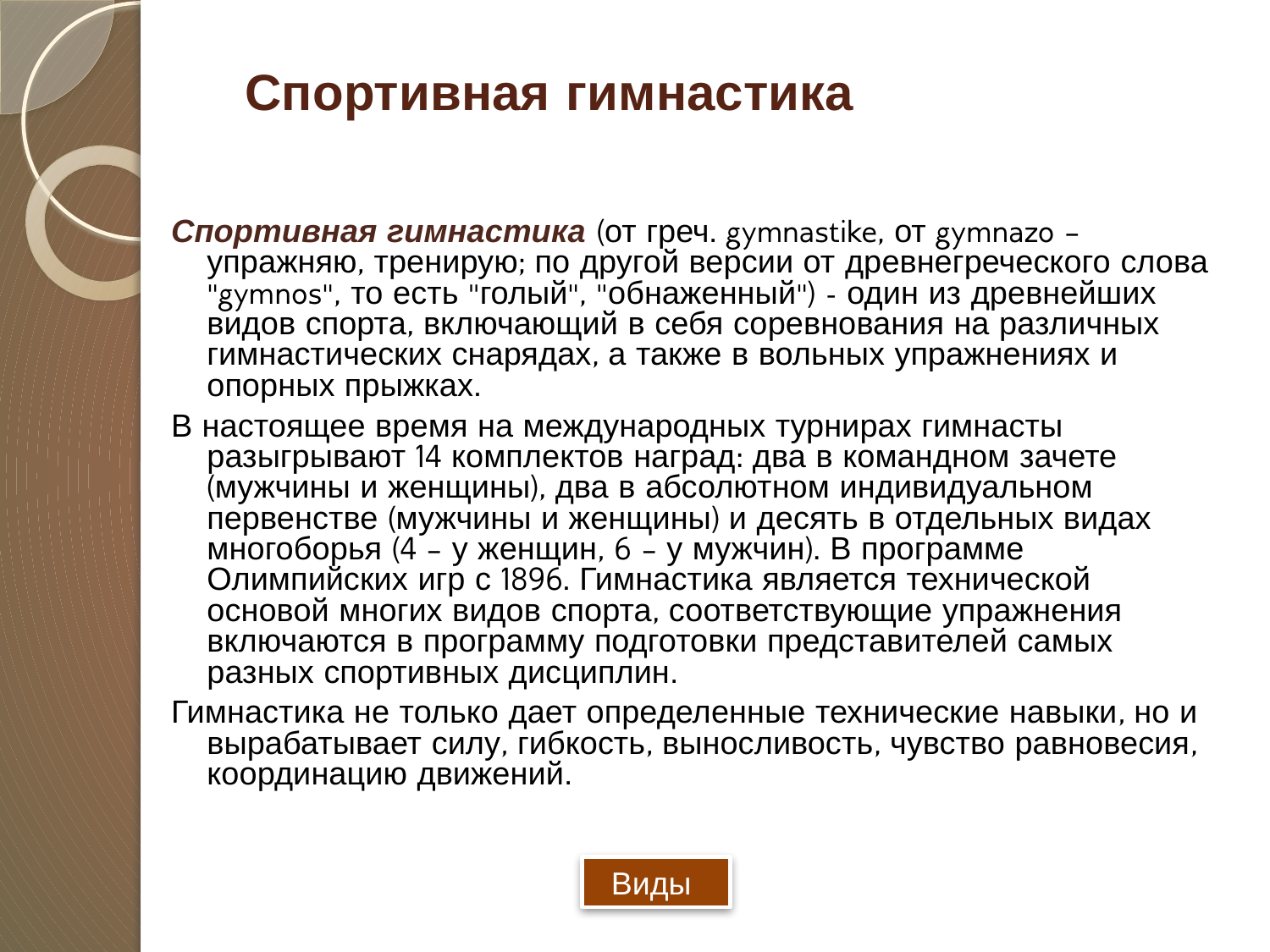

# Спортивная гимнастика
Спортивная гимнастика (от греч. gymnastike, от gymnazo – упражняю, тренирую; по другой версии от древнегреческого слова "gymnos", то есть "голый", "обнаженный") - один из древнейших видов спорта, включающий в себя соревнования на различных гимнастических снарядах, а также в вольных упражнениях и опорных прыжках.
В настоящее время на международных турнирах гимнасты разыгрывают 14 комплектов наград: два в командном зачете (мужчины и женщины), два в абсолютном индивидуальном первенстве (мужчины и женщины) и десять в отдельных видах многоборья (4 – у женщин, 6 – у мужчин). В программе Олимпийских игр с 1896. Гимнастика является технической основой многих видов спорта, соответствующие упражнения включаются в программу подготовки представителей самых разных спортивных дисциплин.
Гимнастика не только дает определенные технические навыки, но и вырабатывает силу, гибкость, выносливость, чувство равновесия, координацию движений.
Виды